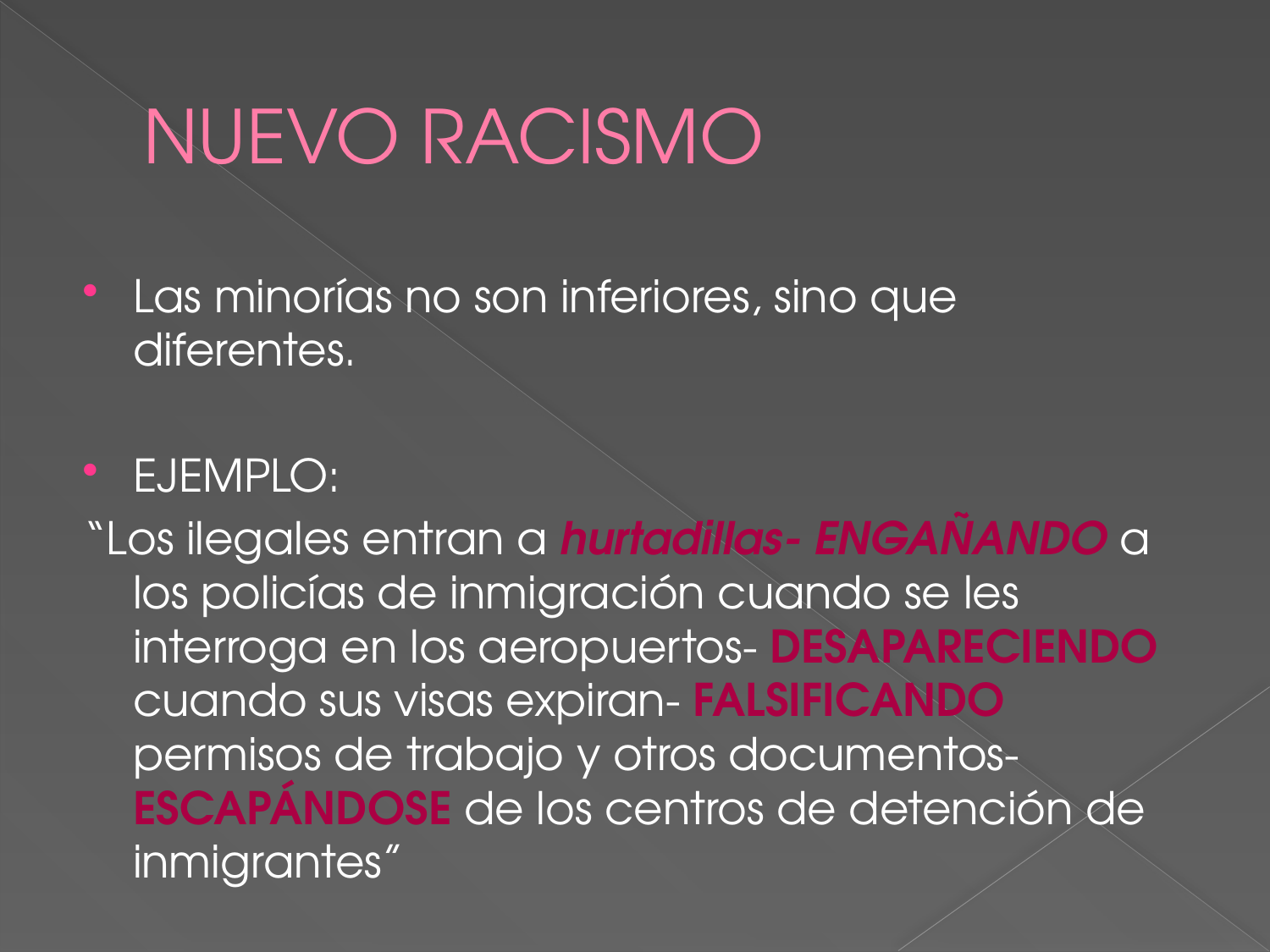

# NUEVO RACISMO
Las minorías no son inferiores, sino que diferentes.

EJEMPLO:
“Los ilegales entran a hurtadillas- ENGAÑANDO a los policías de inmigración cuando se les interroga en los aeropuertos- DESAPARECIENDO cuando sus visas expiran- FALSIFICANDO permisos de trabajo y otros documentos- ESCAPÁNDOSE de los centros de detención de inmigrantes”